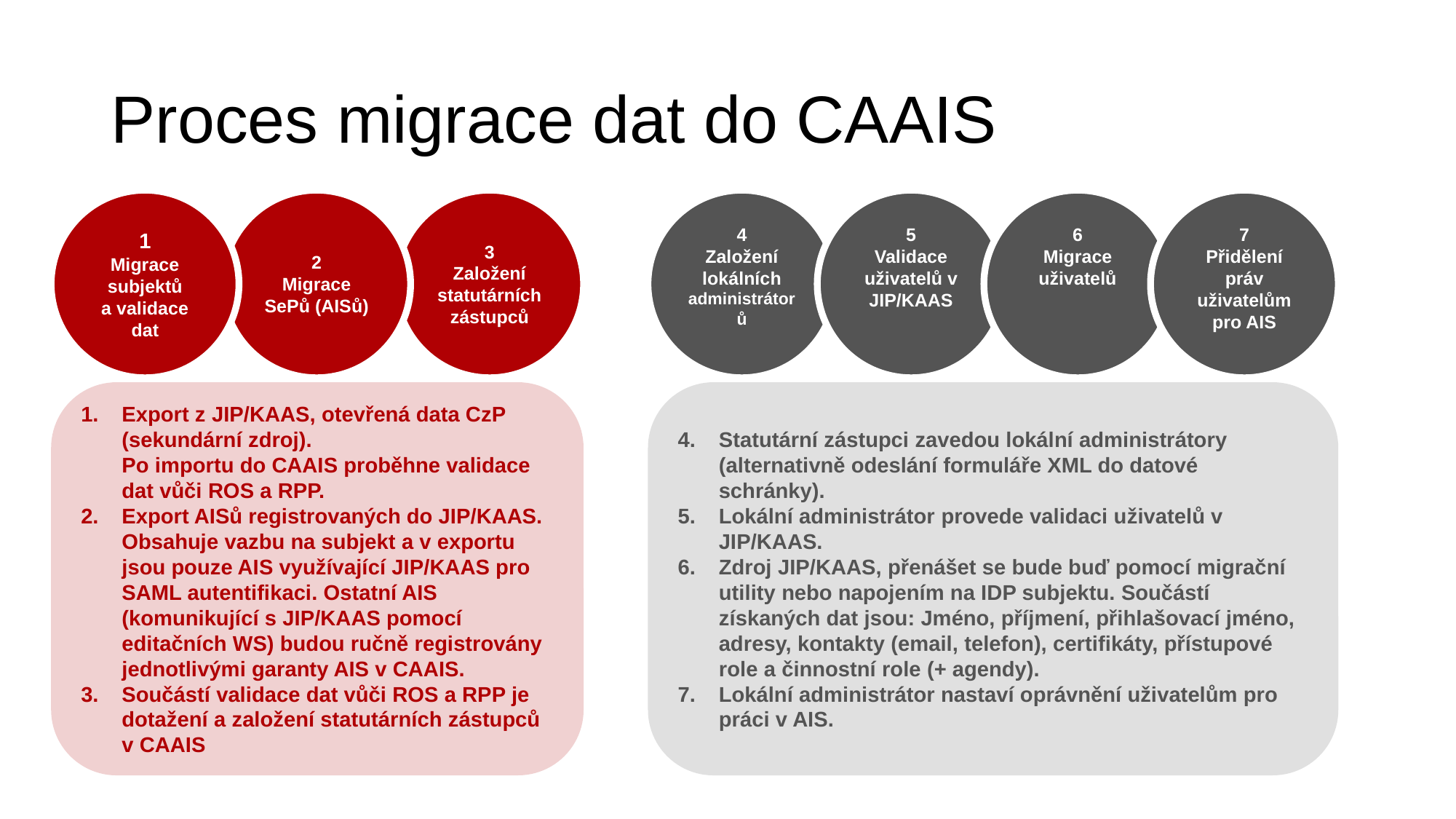

Proces migrace dat do CAAIS
1
Migrace subjektů
a validace dat
2
Migrace SePů (AISů)
3
Založení statutárních zástupců
4
Založení lokálních administrátorů
5
Validace uživatelů v JIP/KAAS
6
Migrace uživatelů
7
Přidělení práv uživatelům pro AIS
Export z JIP/KAAS, otevřená data CzP (sekundární zdroj).
Po importu do CAAIS proběhne validace dat vůči ROS a RPP.
Export AISů registrovaných do JIP/KAAS. Obsahuje vazbu na subjekt a v exportu jsou pouze AIS využívající JIP/KAAS pro SAML autentifikaci. Ostatní AIS (komunikující s JIP/KAAS pomocí editačních WS) budou ručně registrovány jednotlivými garanty AIS v CAAIS.
Součástí validace dat vůči ROS a RPP je dotažení a založení statutárních zástupců v CAAIS
Statutární zástupci zavedou lokální administrátory (alternativně odeslání formuláře XML do datové schránky).
Lokální administrátor provede validaci uživatelů v JIP/KAAS.
Zdroj JIP/KAAS, přenášet se bude buď pomocí migrační utility nebo napojením na IDP subjektu. Součástí získaných dat jsou: Jméno, příjmení, přihlašovací jméno, adresy, kontakty (email, telefon), certifikáty, přístupové role a činnostní role (+ agendy).
Lokální administrátor nastaví oprávnění uživatelům pro práci v AIS.